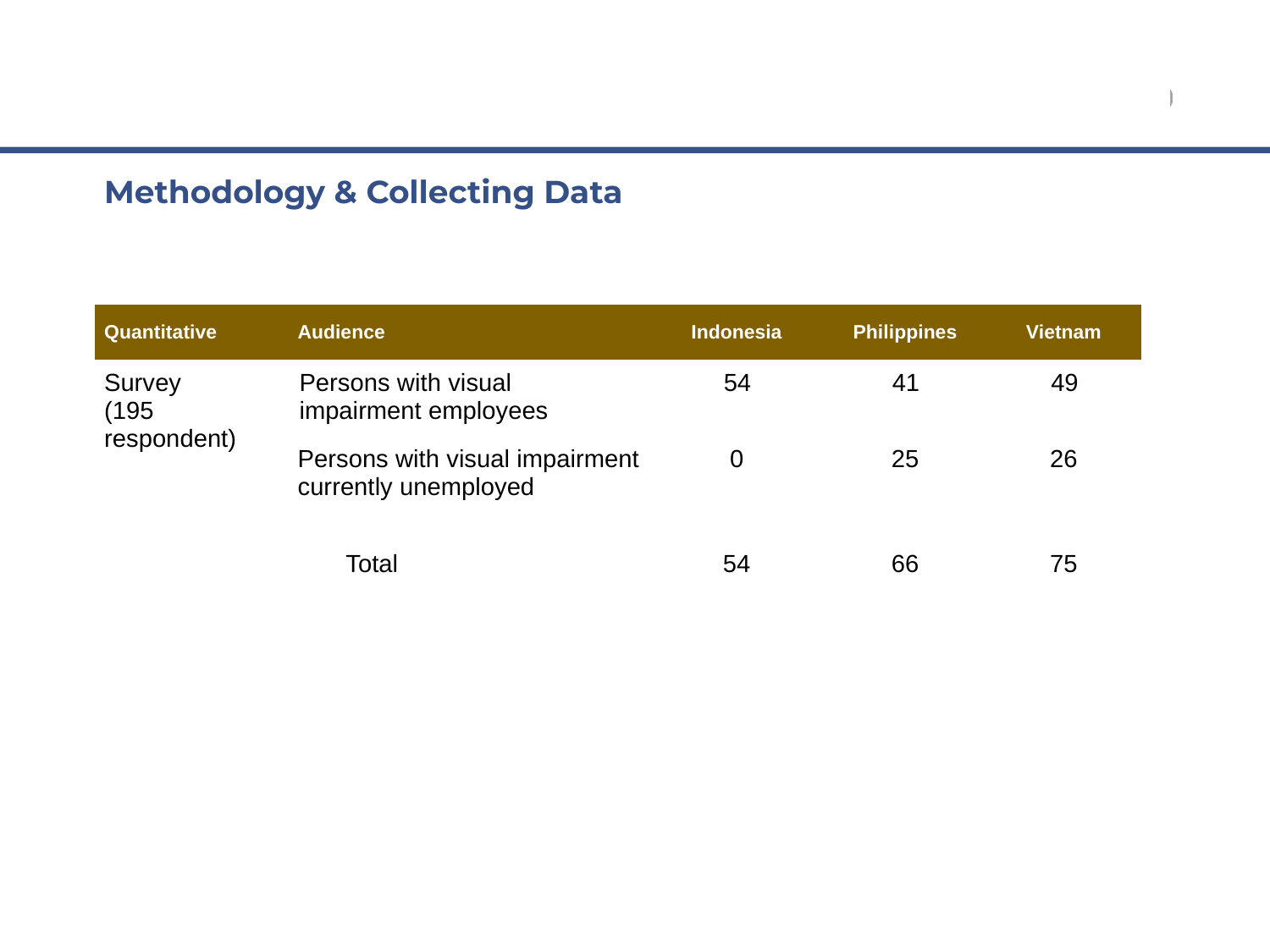

Methodology & Collecting Data

| Quantitative | Audience | Indonesia | Philippines | Vietnam |
| --- | --- | --- | --- | --- |
| Survey (195 respondent) | Persons with visual impairment employees | 54 | 41 | 49 |
|  | Persons with visual impairment currently unemployed | 0 | 25 | 26 |
| Total |  | 54 | 66 | 75 |
7